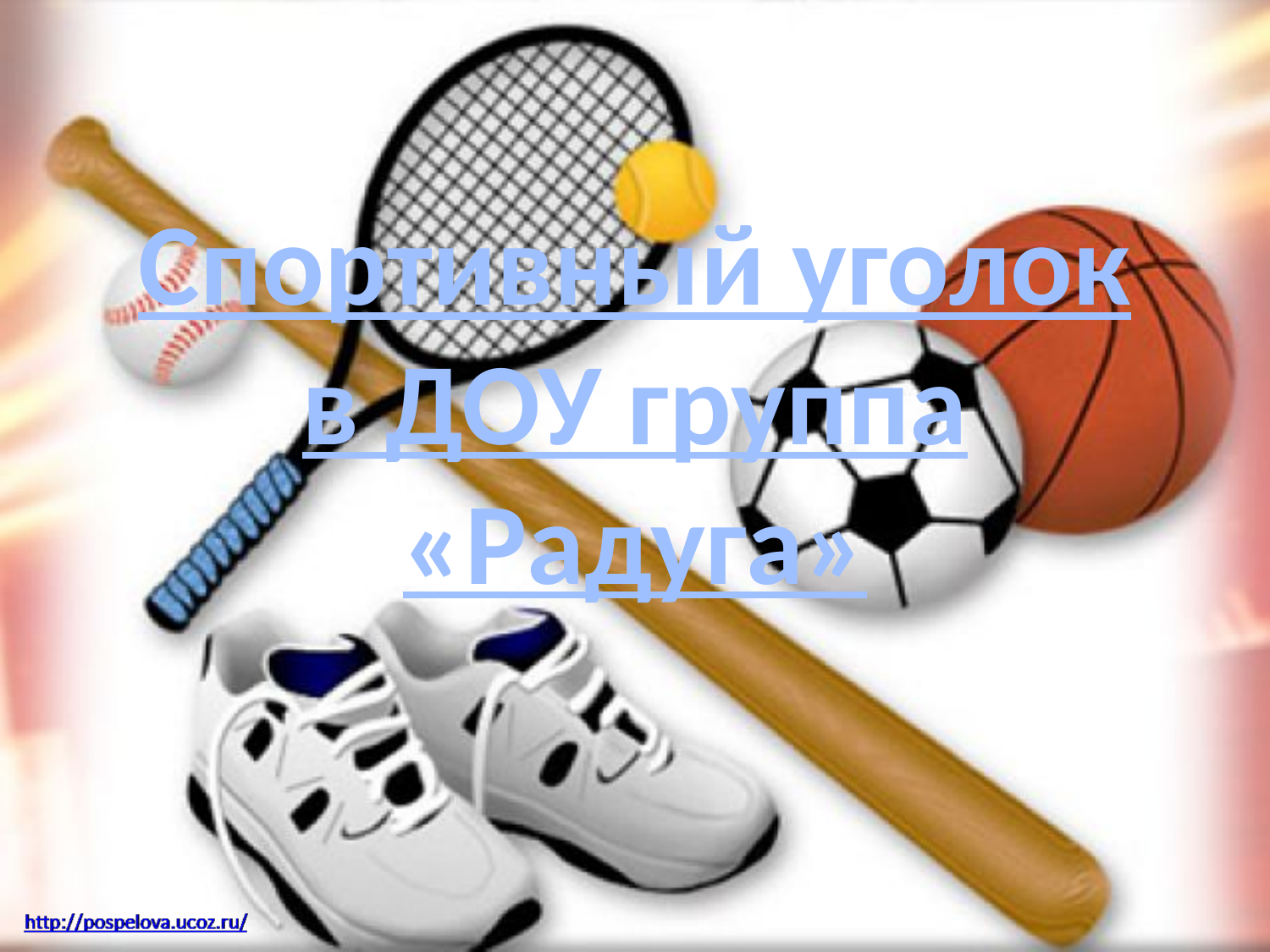

# Спортивный уголок в ДОУ группа «Радуга»